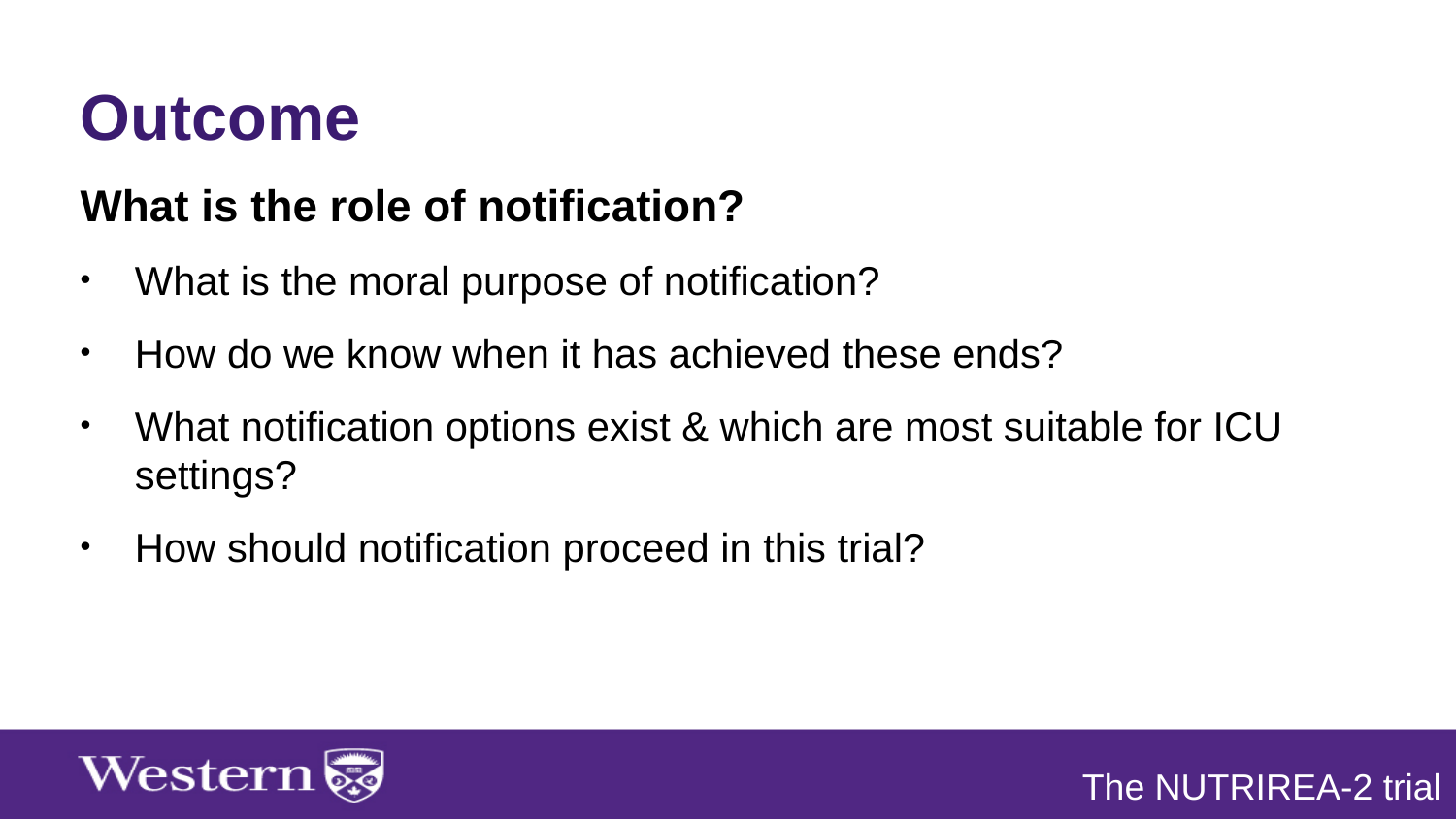

Outcome
What is the role of notification?
What is the moral purpose of notification?
How do we know when it has achieved these ends?
What notification options exist & which are most suitable for ICU settings?
How should notification proceed in this trial?

The NUTRIREA-2 trial